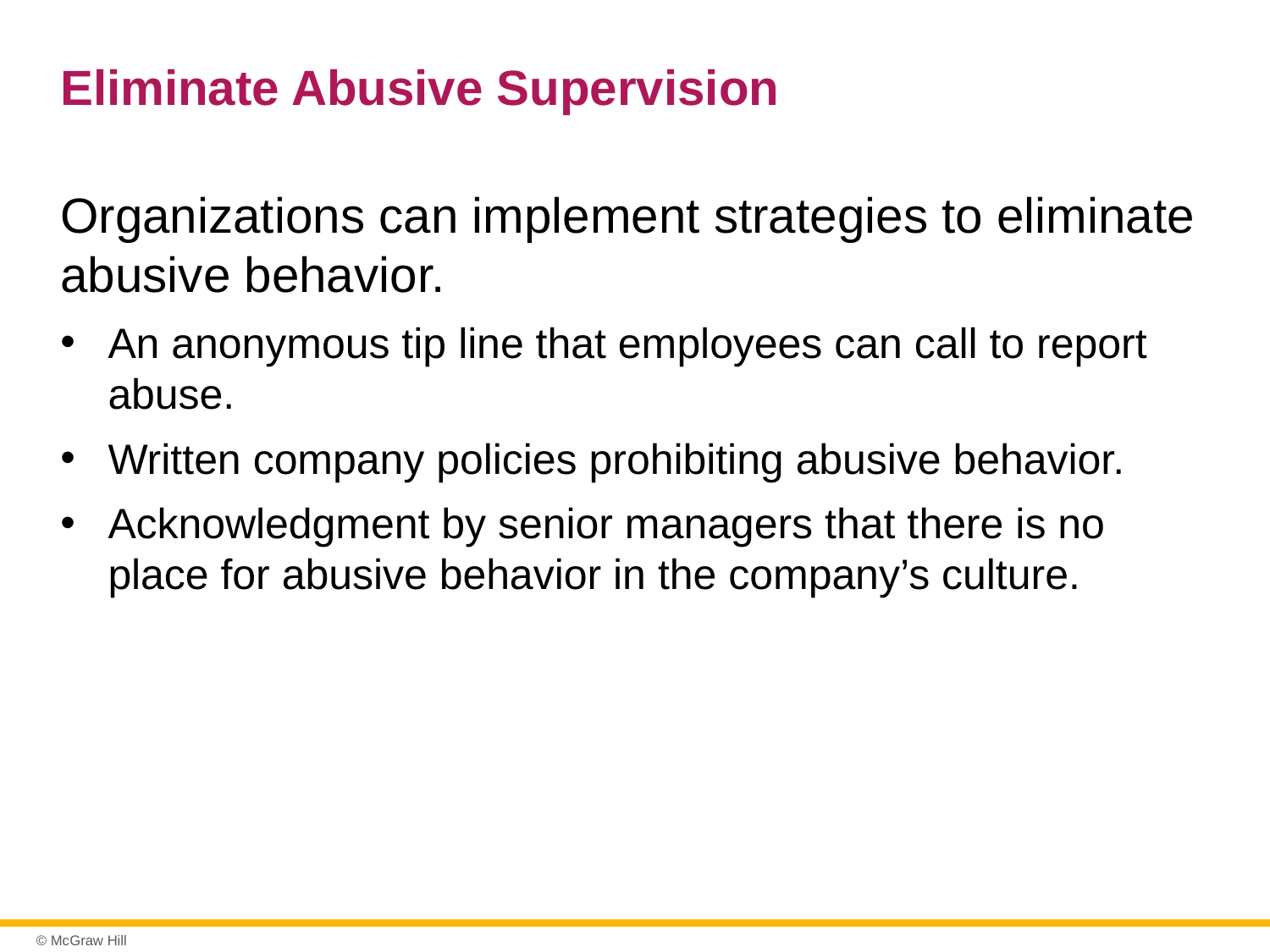

# Eliminate Abusive Supervision
Organizations can implement strategies to eliminate abusive behavior.
An anonymous tip line that employees can call to report abuse.
Written company policies prohibiting abusive behavior.
Acknowledgment by senior managers that there is no place for abusive behavior in the company’s culture.